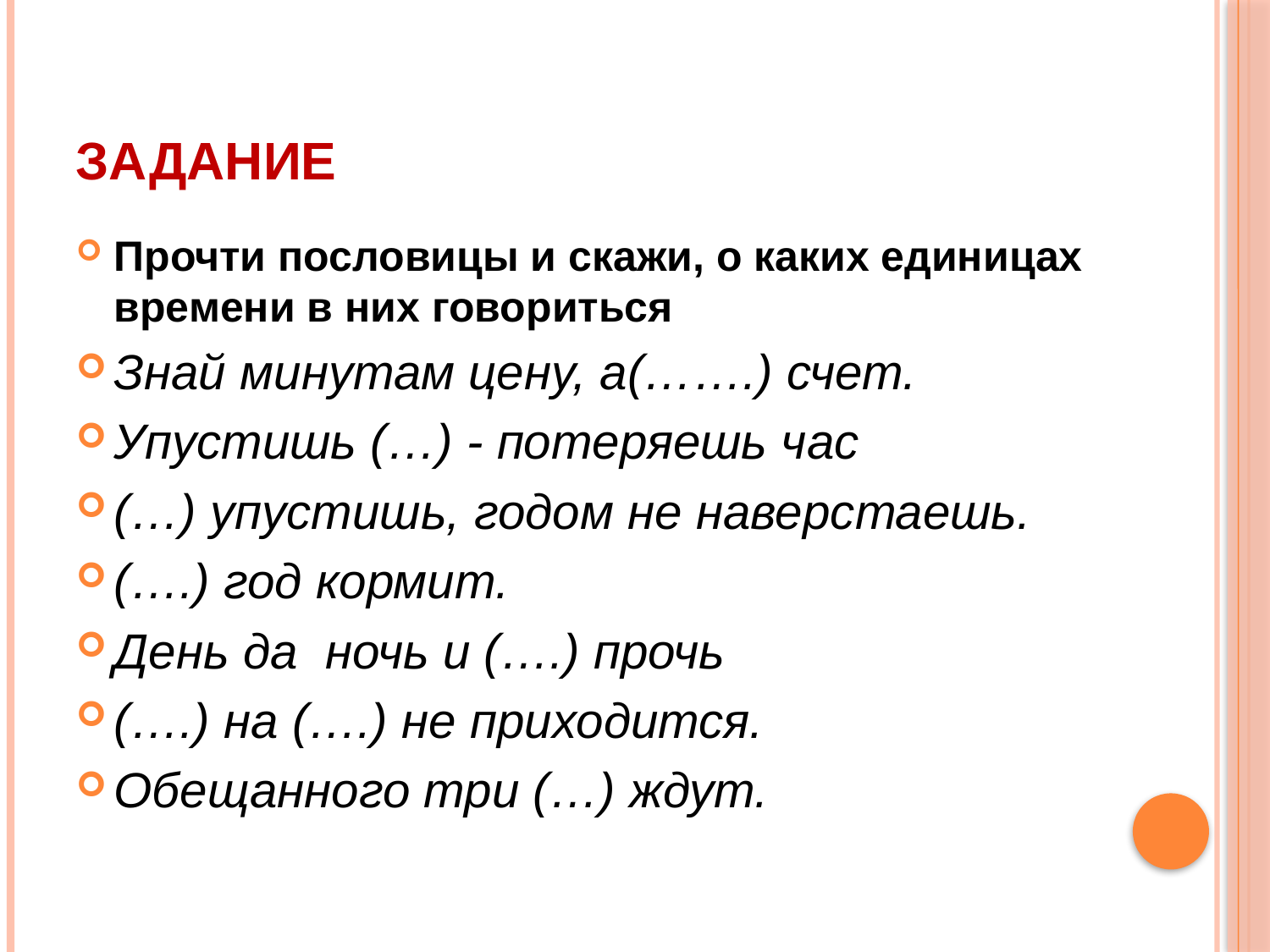

# Задание
Прочти пословицы и скажи, о каких единицах времени в них говориться
Знай минутам цену, а(…….) счет.
Упустишь (…) - потеряешь час
(…) упустишь, годом не наверстаешь.
(….) год кормит.
День да  ночь и (….) прочь
(….) на (….) не приходится.
Обещанного три (…) ждут.